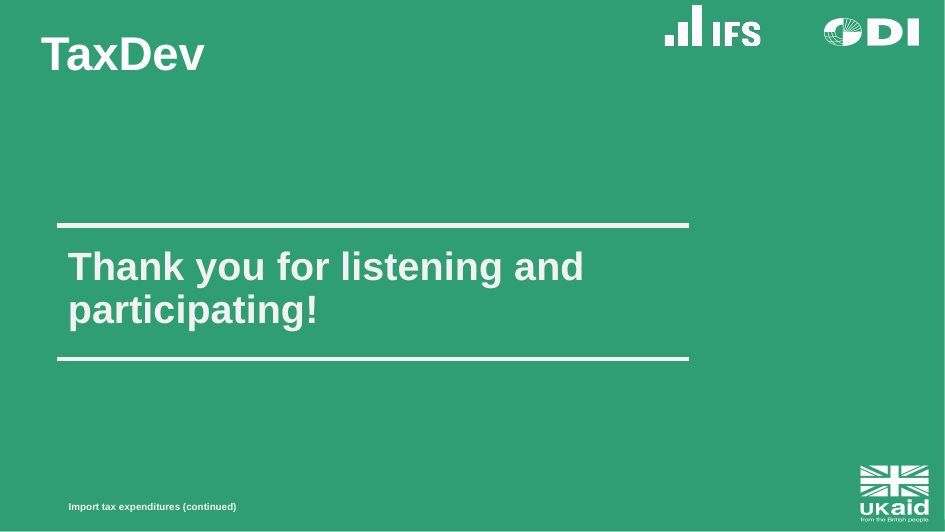

# Thank you for listening and participating!
Import tax expenditures (continued)